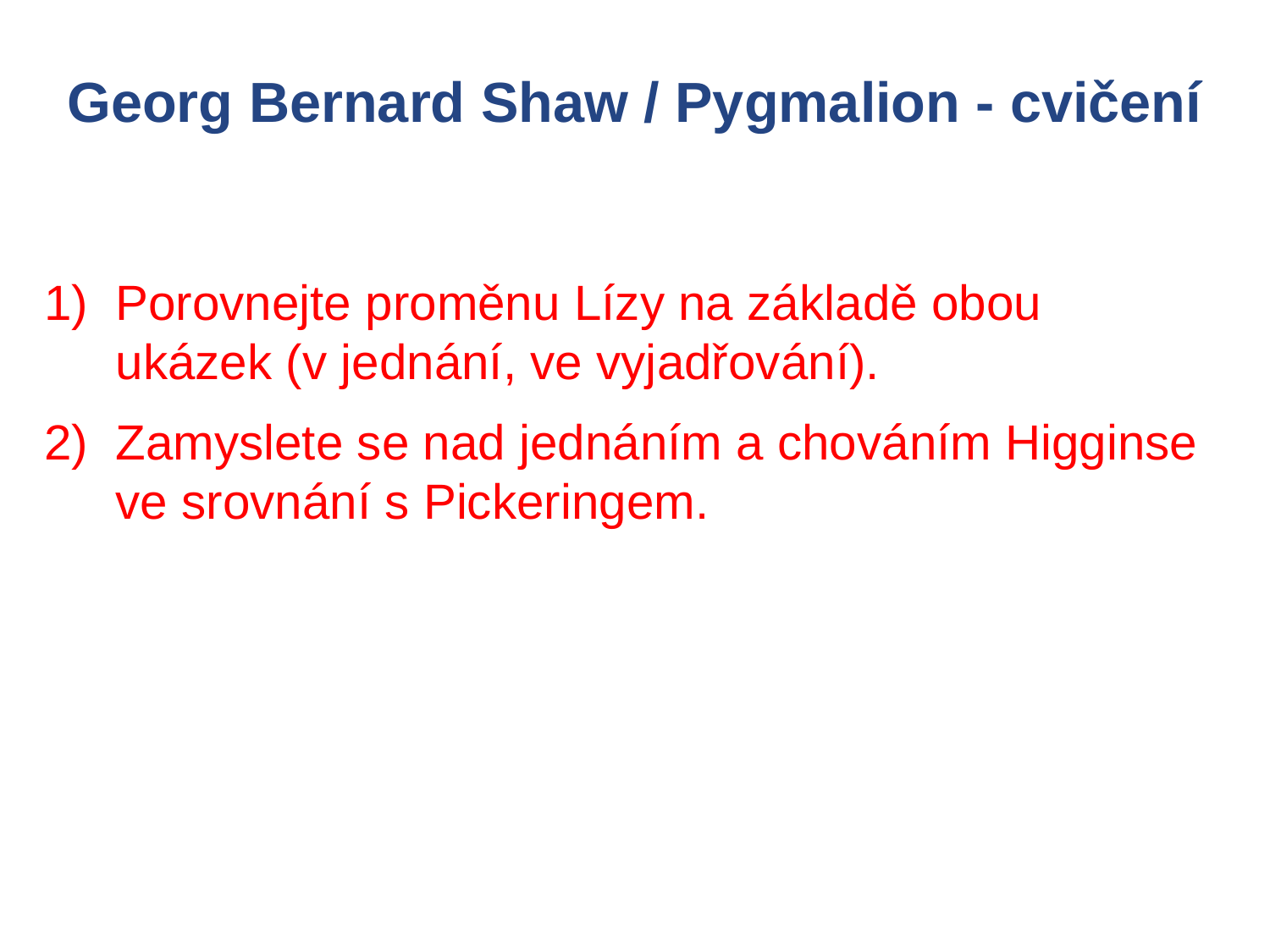

Georg Bernard Shaw / Pygmalion - cvičení
Porovnejte proměnu Lízy na základě obou ukázek (v jednání, ve vyjadřování).
Zamyslete se nad jednáním a chováním Higginse ve srovnání s Pickeringem.